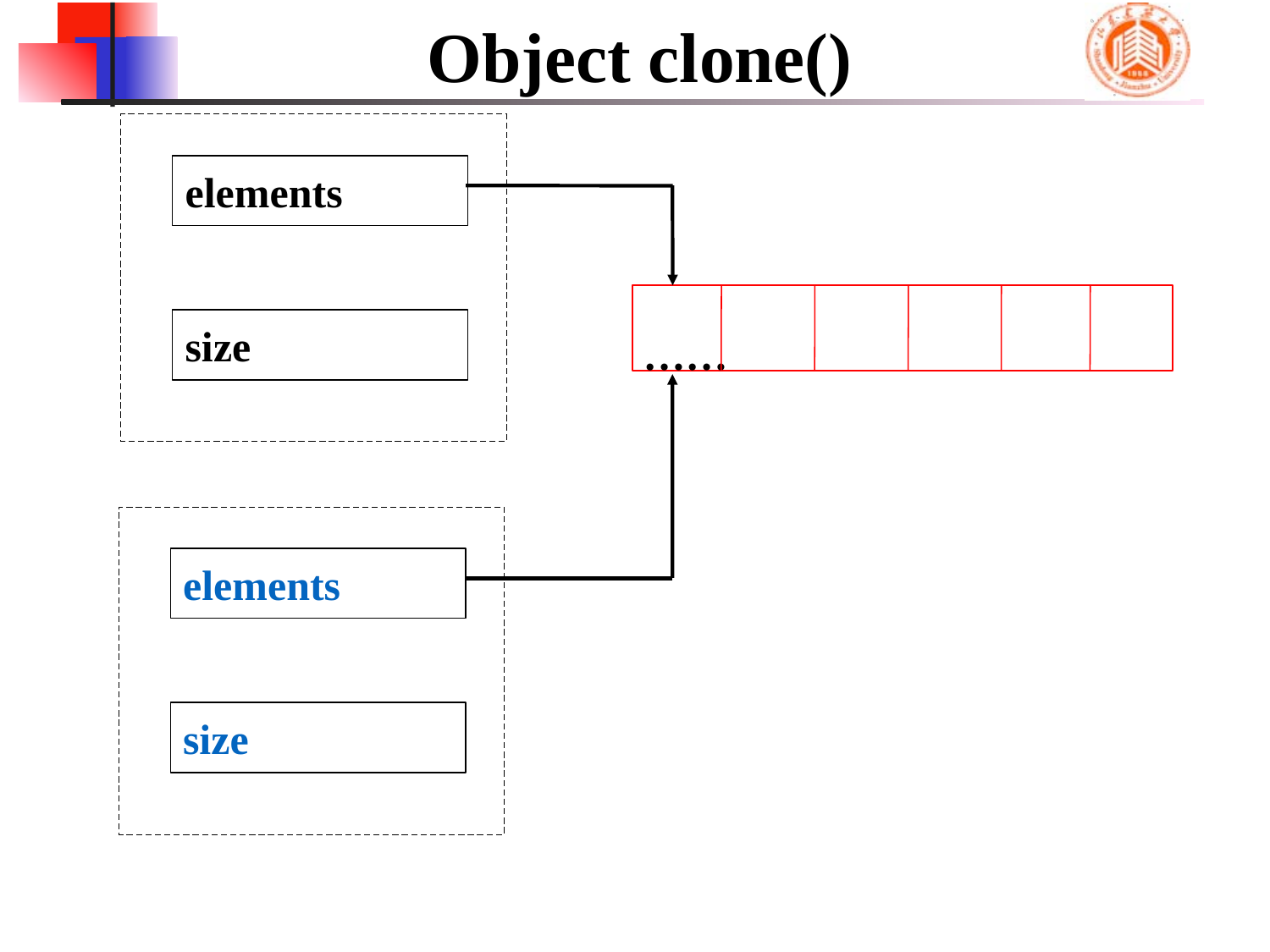

# Object clone()

elements

                          ……

size

elements

size